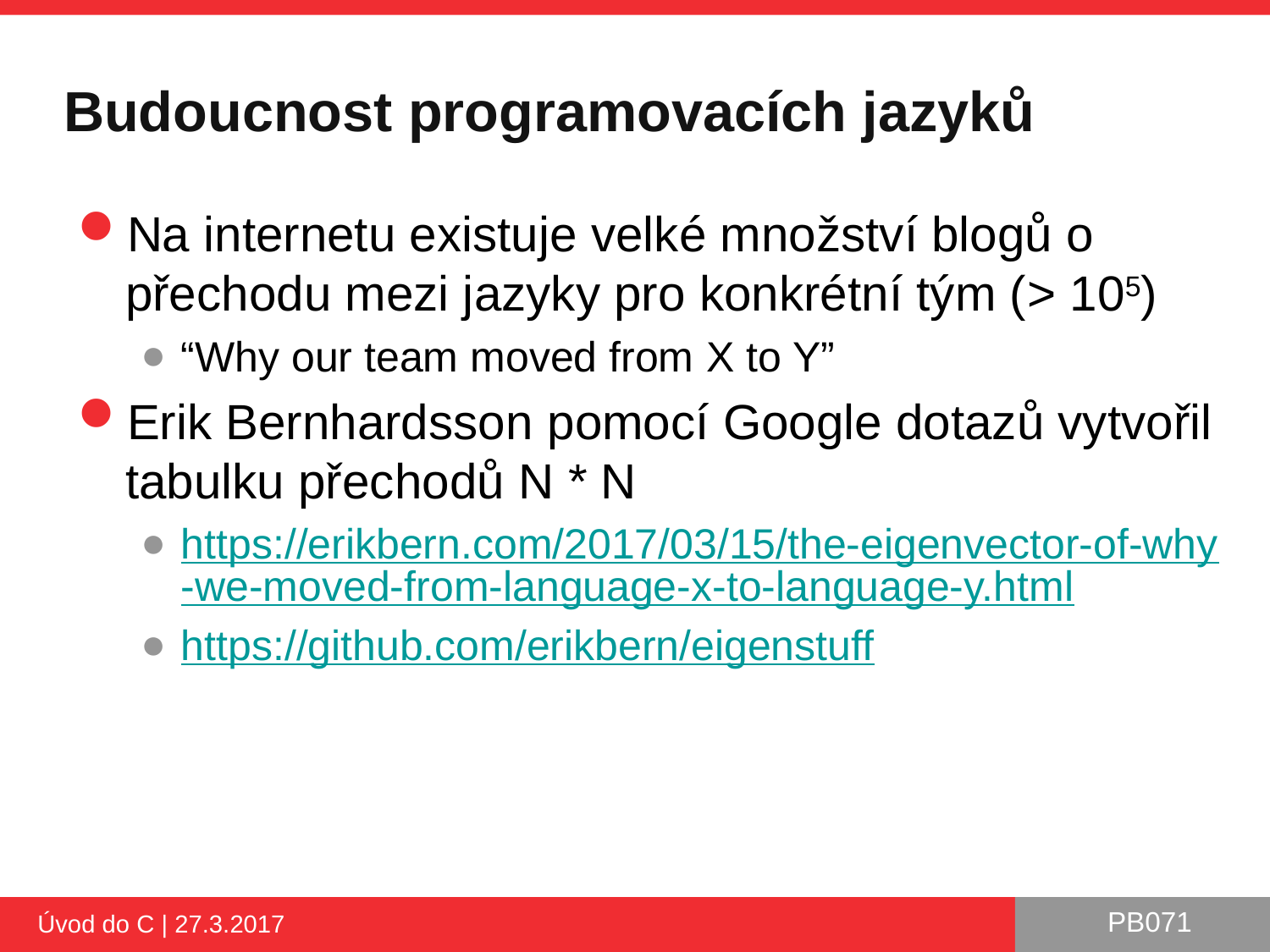

# Budoucnost programovacích jazyků
Na internetu existuje velké množství blogů o přechodu mezi jazyky pro konkrétní tým (> 105)
“Why our team moved from X to Y”
Erik Bernhardsson pomocí Google dotazů vytvořil tabulku přechodů N * N
https://erikbern.com/2017/03/15/the-eigenvector-of-why-we-moved-from-language-x-to-language-y.html
https://github.com/erikbern/eigenstuff

Úvod do C | 27.3.2017